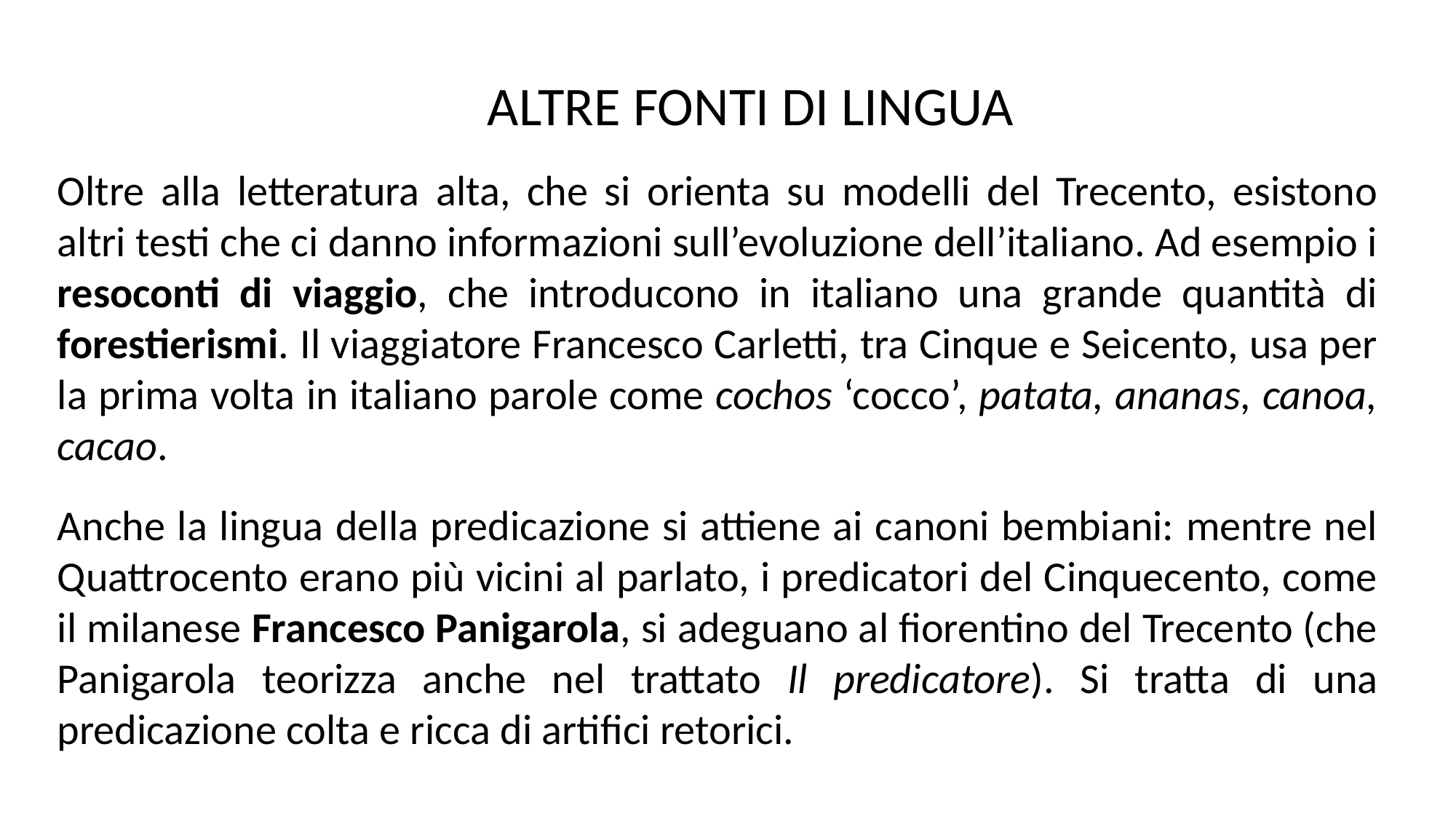

ALTRE FONTI DI LINGUA
Oltre alla letteratura alta, che si orienta su modelli del Trecento, esistono altri testi che ci danno informazioni sull’evoluzione dell’italiano. Ad esempio i resoconti di viaggio, che introducono in italiano una grande quantità di forestierismi. Il viaggiatore Francesco Carletti, tra Cinque e Seicento, usa per la prima volta in italiano parole come cochos ‘cocco’, patata, ananas, canoa, cacao.
Anche la lingua della predicazione si attiene ai canoni bembiani: mentre nel Quattrocento erano più vicini al parlato, i predicatori del Cinquecento, come il milanese Francesco Panigarola, si adeguano al fiorentino del Trecento (che Panigarola teorizza anche nel trattato Il predicatore). Si tratta di una predicazione colta e ricca di artifici retorici.